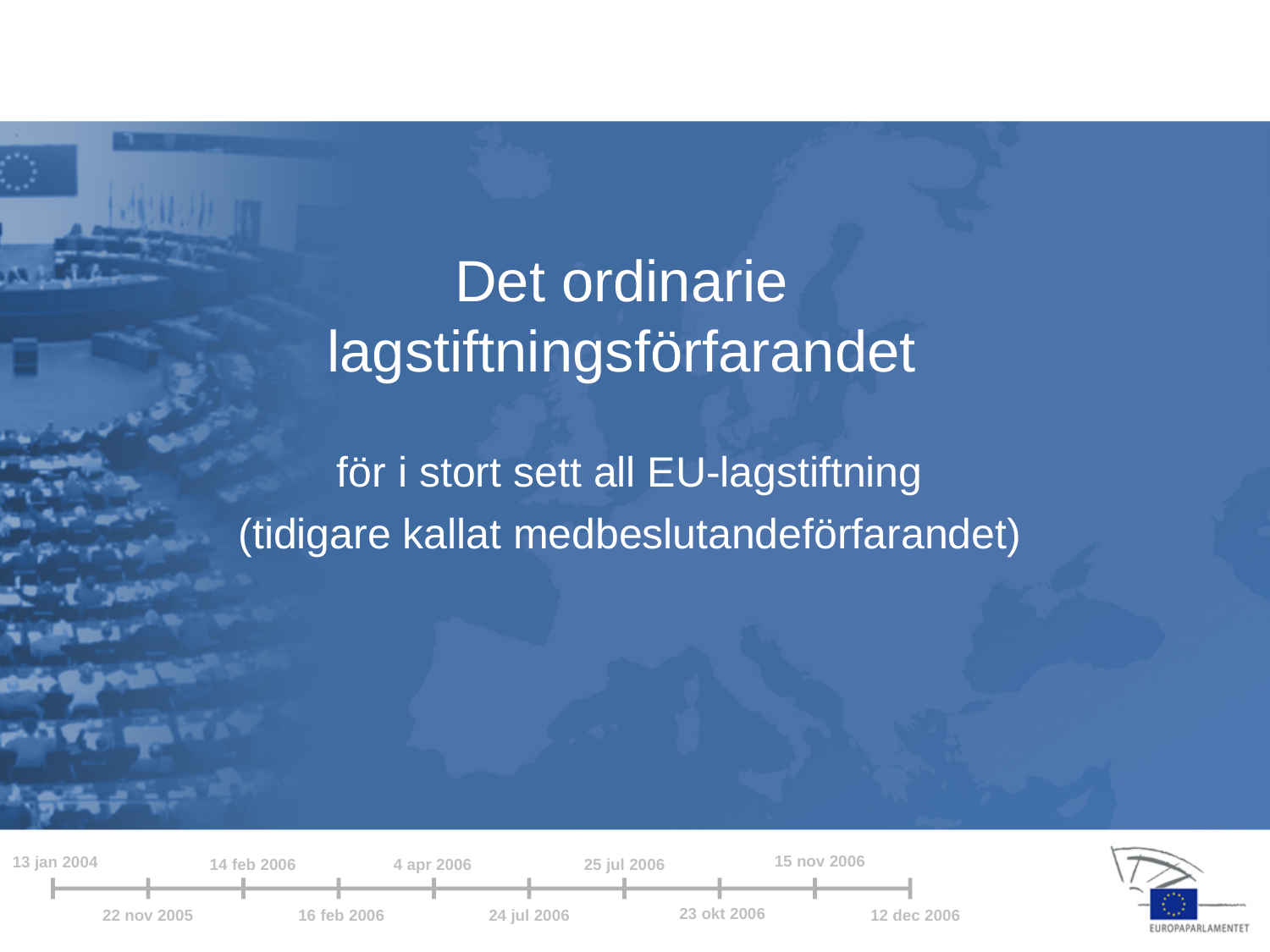

Det ordinarie
lagstiftningsförfarandet
för i stort sett all EU-lagstiftning
(tidigare kallat medbeslutandeförfarandet)